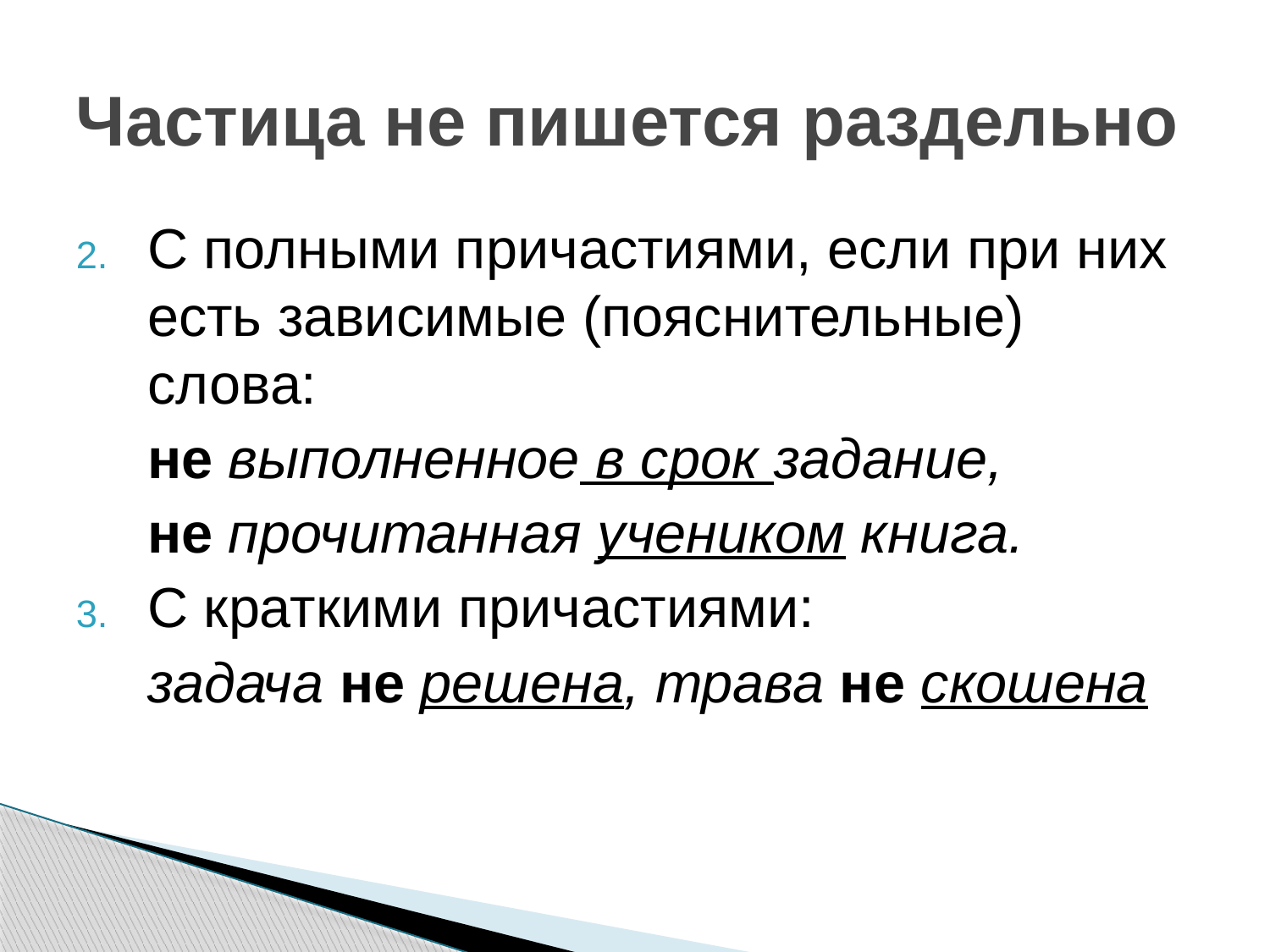

# Частица не пишется раздельно
С полными причастиями, если при них есть зависимые (пояснительные) слова:
	не выполненное в срок задание,
	не прочитанная учеником книга.
С краткими причастиями:
	задача не решена, трава не скошена